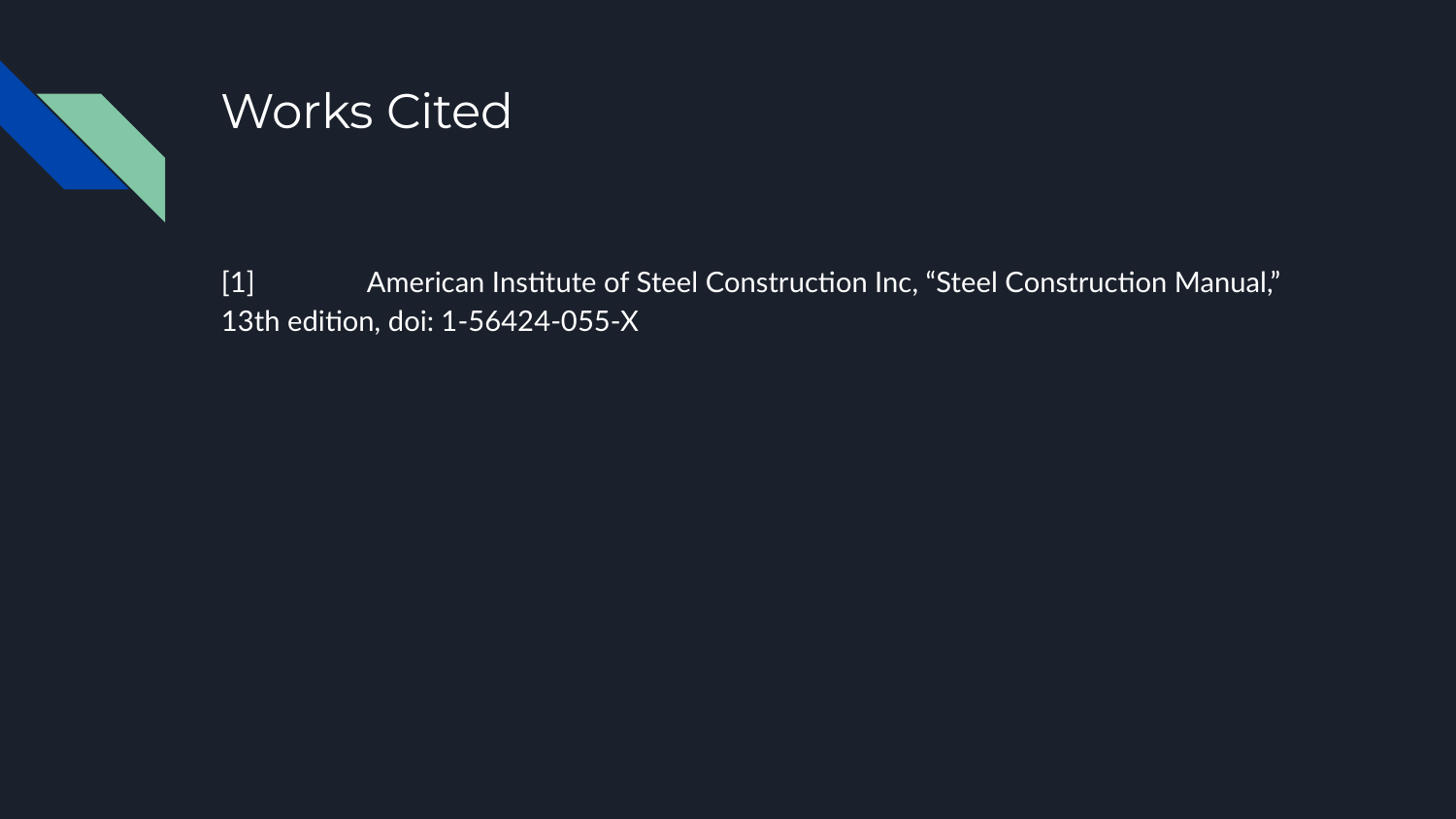

# Works Cited
[1] 	American Institute of Steel Construction Inc, “Steel Construction Manual,” 13th edition, doi: 1-56424-055-X